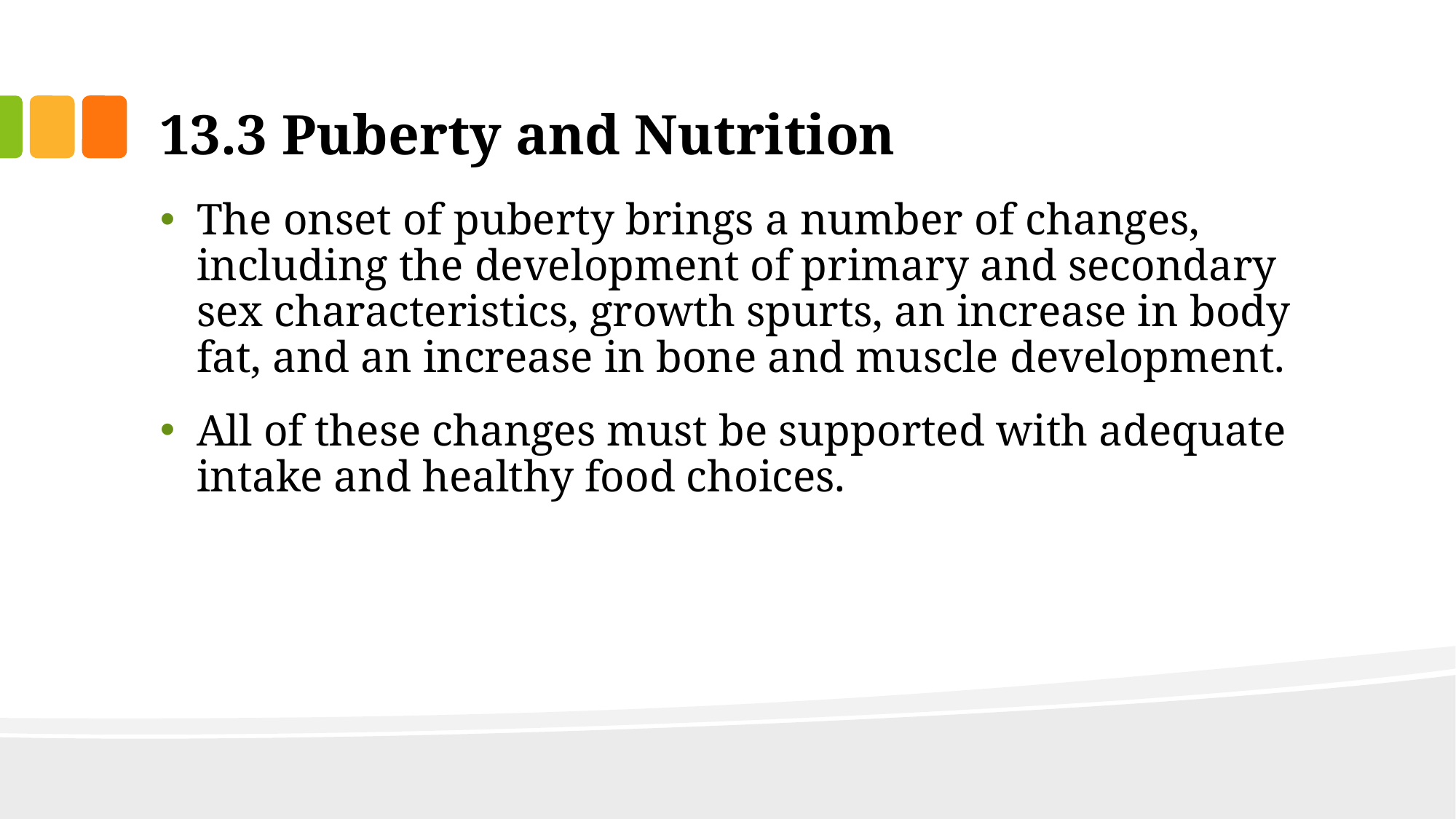

# 13.3 Puberty and Nutrition
The onset of puberty brings a number of changes, including the development of primary and secondary sex characteristics, growth spurts, an increase in body fat, and an increase in bone and muscle development.
All of these changes must be supported with adequate intake and healthy food choices.